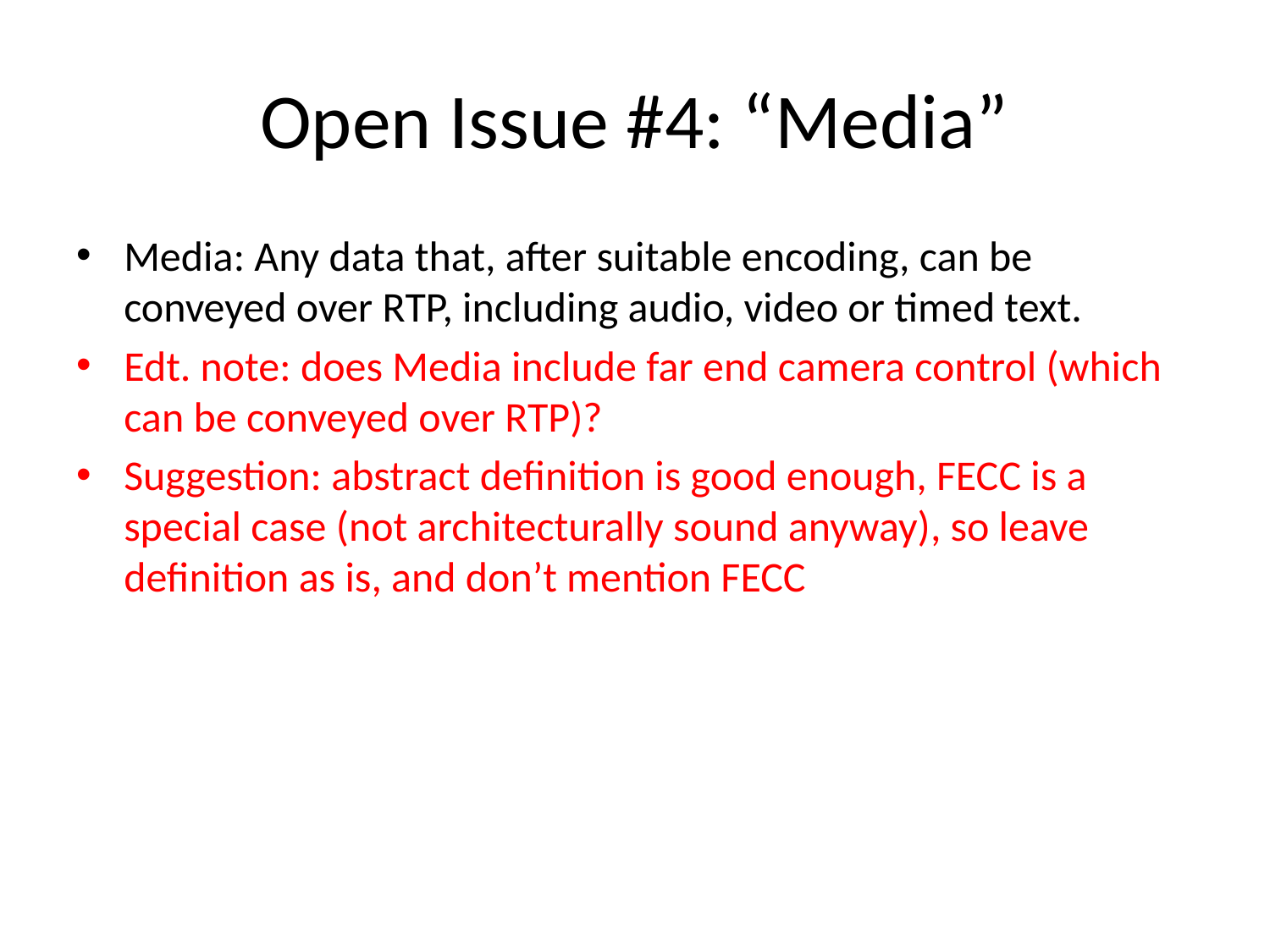

# Open Issue #4: “Media”
Media: Any data that, after suitable encoding, can be conveyed over RTP, including audio, video or timed text.
Edt. note: does Media include far end camera control (which can be conveyed over RTP)?
Suggestion: abstract definition is good enough, FECC is a special case (not architecturally sound anyway), so leave definition as is, and don’t mention FECC